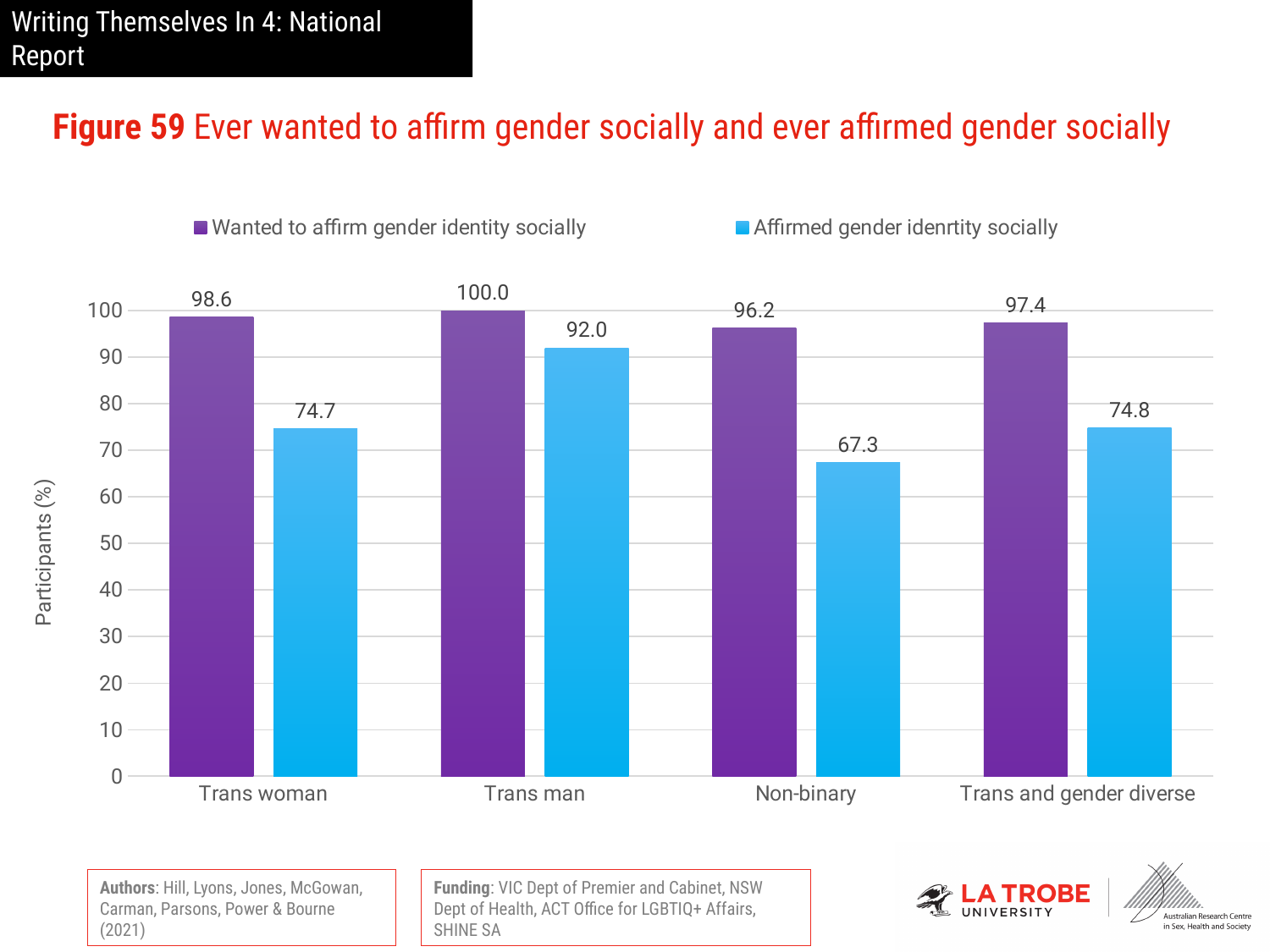

# Figure 59 Ever wanted to affirm gender socially and ever affirmed gender socially

### Chart

| Category | Wanted to affirm gender identity socially | Affirmed gender idenrtity socially |
|---|---|---|
| Trans woman | 98.6 | 74.7 |
| Trans man | 100.0 | 92.0 |
| Non-binary | 96.2 | 67.3 |
| Trans and gender diverse | 97.4 | 74.8 |